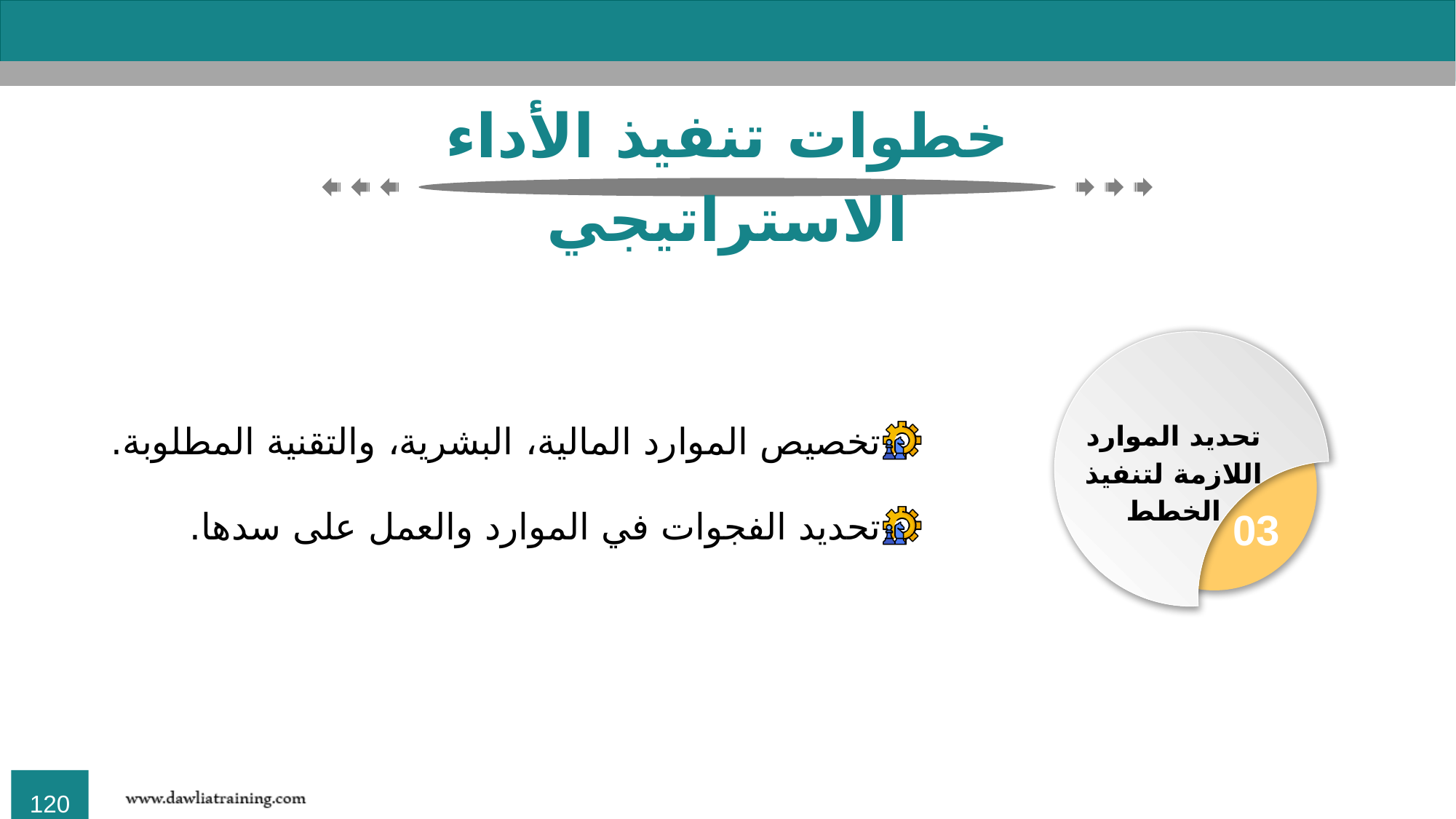

خطوات تنفيذ الأداء الاستراتيجي

تحويل الأهداف الاستراتيجية إلى خطط عمل تنفيذية
01

وضع جداول زمنية واضحة للمبادرات والمشاريع
02

تحديد الموارد اللازمة لتنفيذ الخطط
03
تخصيص الموارد المالية، البشرية، والتقنية المطلوبة.
تحديد الفجوات في الموارد والعمل على سدها.